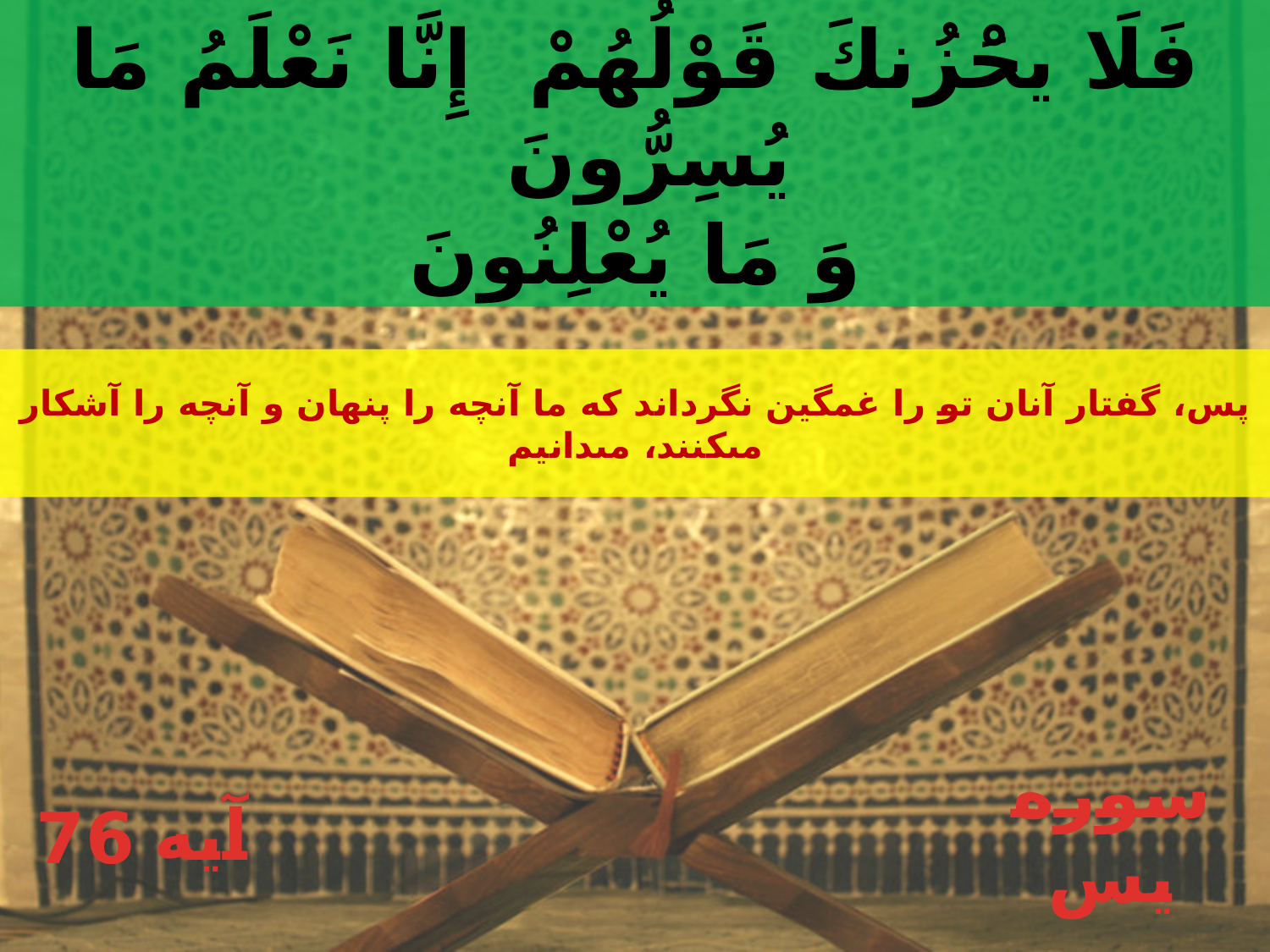

فَلَا يحَْزُنكَ قَوْلُهُمْ  إِنَّا نَعْلَمُ مَا يُسِرُّونَ
وَ مَا يُعْلِنُونَ
پس، گفتار آنان تو را غمگين نگرداند كه ما آنچه را پنهان و آنچه را آشكار مى‏كنند، مى‏دانيم
76